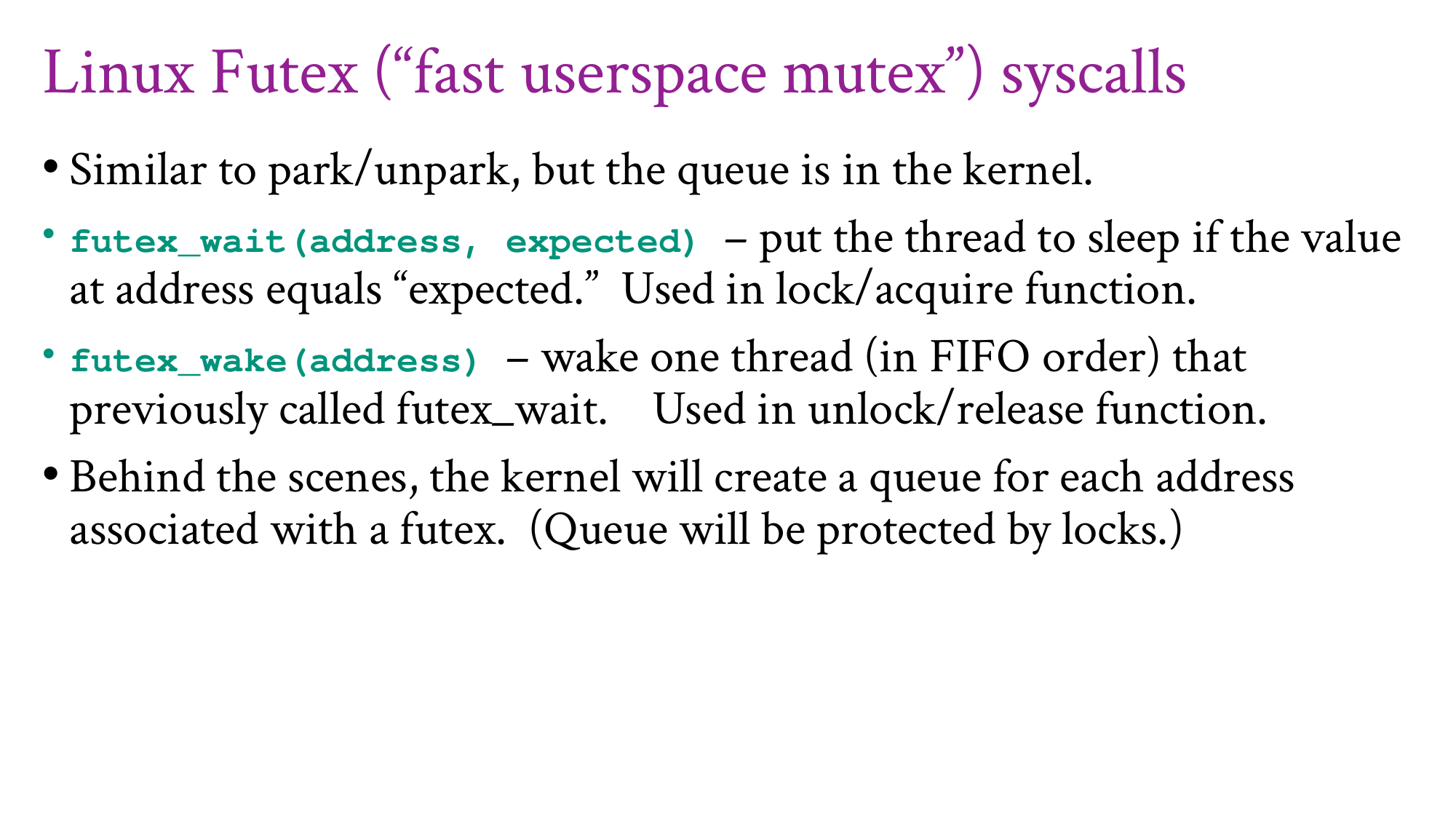

# Linux Futex (“fast userspace mutex”) syscalls
Similar to park/unpark, but the queue is in the kernel.
futex_wait(address, expected) – put the thread to sleep if the value at address equals “expected.”  Used in lock/acquire function.
futex_wake(address) – wake one thread (in FIFO order) that previously called futex_wait.    Used in unlock/release function.
Behind the scenes, the kernel will create a queue for each address associated with a futex.  (Queue will be protected by locks.)